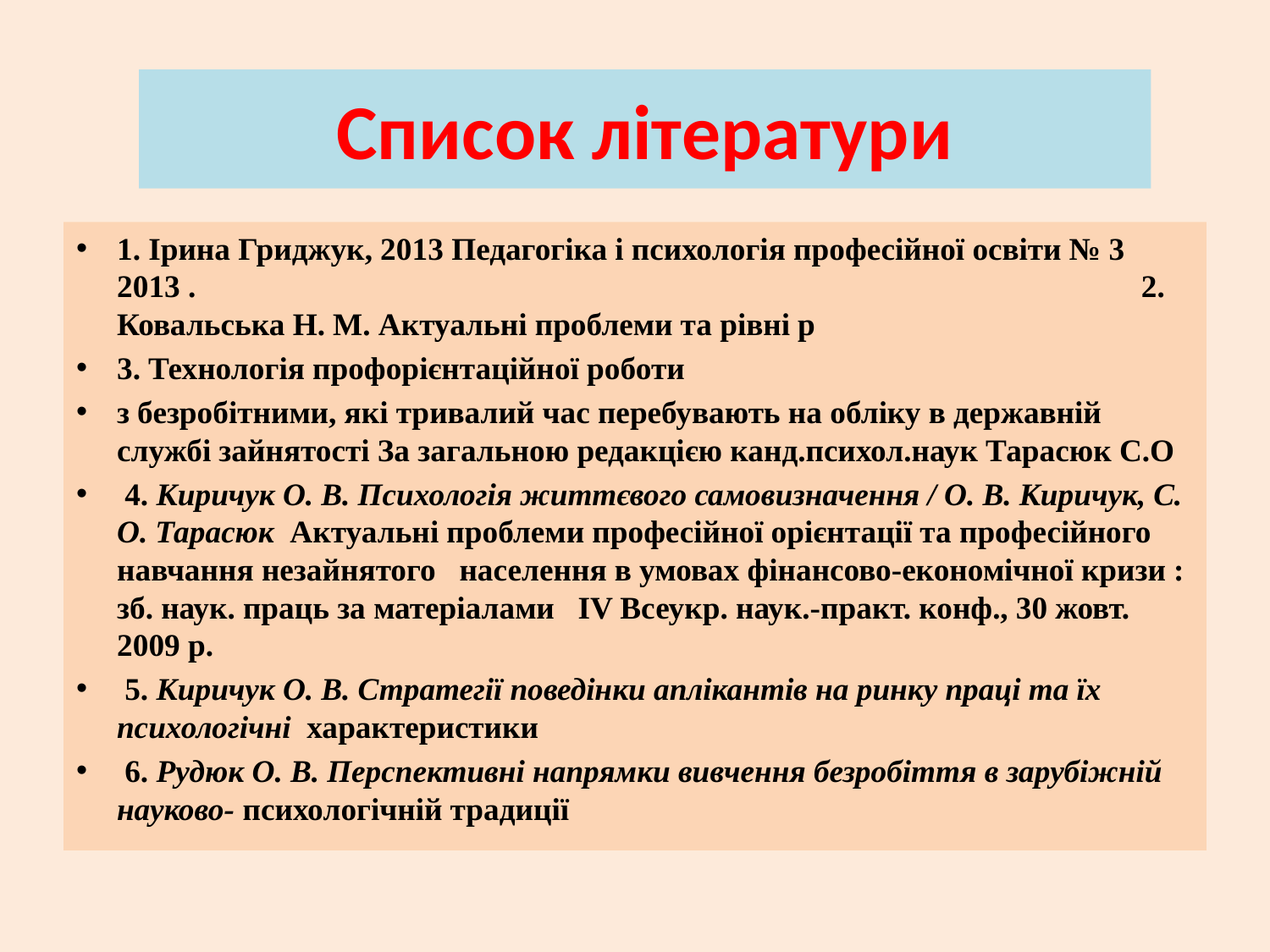

# Список літератури
1. Ірина Гриджук, 2013 Педагогіка і психологія професійної освіти № 3 2013 .                                                                                                                         2. Ковальська Н. М. Актуальні проблеми та рівні р
3. Технологія профорієнтаційної роботи
з безробітними, які тривалий час перебувають на обліку в державній службі зайнятості За загальною редакцією канд.психол.наук Тарасюк С.О
 4. Киричук О. В. Психологія життєвого самовизначення / О. В. Киричук, С. О. Тарасюк  Актуальні проблеми професійної орієнтації та професійного навчання незайнятого   населення в умовах фінансово-економічної кризи : зб. наук. праць за матеріалами   IV Всеукр. наук.-практ. конф., 30 жовт. 2009 р.
 5. Киричук О. В. Стратегії поведінки аплікантів на ринку праці та їх психологічні  характеристики
 6. Рудюк О. В. Перспективні напрямки вивчення безробіття в зарубіжній науково- психологічній традиції